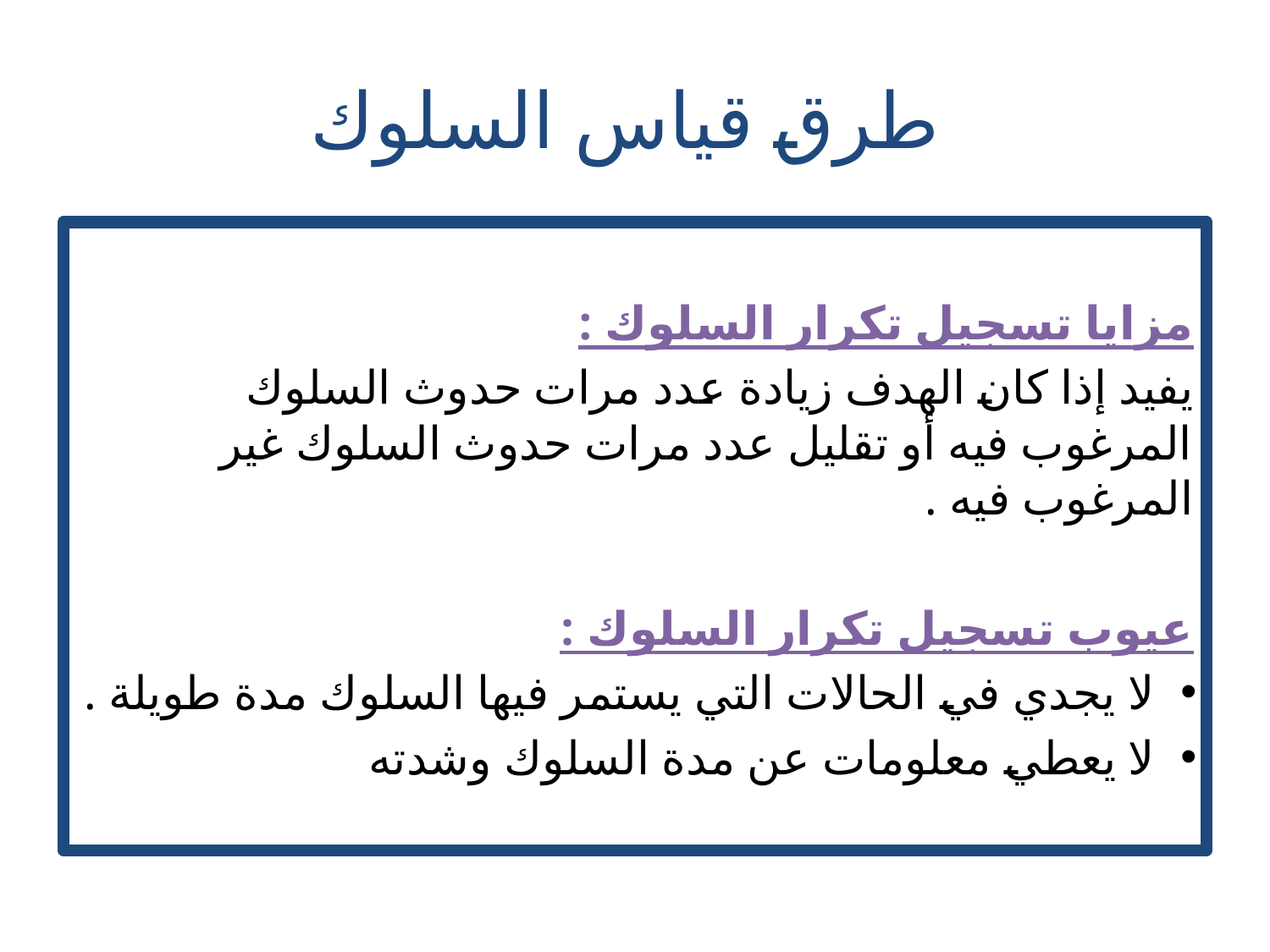

# طرق قياس السلوك

مزايا تسجيل تكرار السلوك :
يفيد إذا كان الهدف زيادة عدد مرات حدوث السلوك المرغوب فيه أو تقليل عدد مرات حدوث السلوك غير المرغوب فيه .

عيوب تسجيل تكرار السلوك :
لا يجدي في الحالات التي يستمر فيها السلوك مدة طويلة .
لا يعطي معلومات عن مدة السلوك وشدته